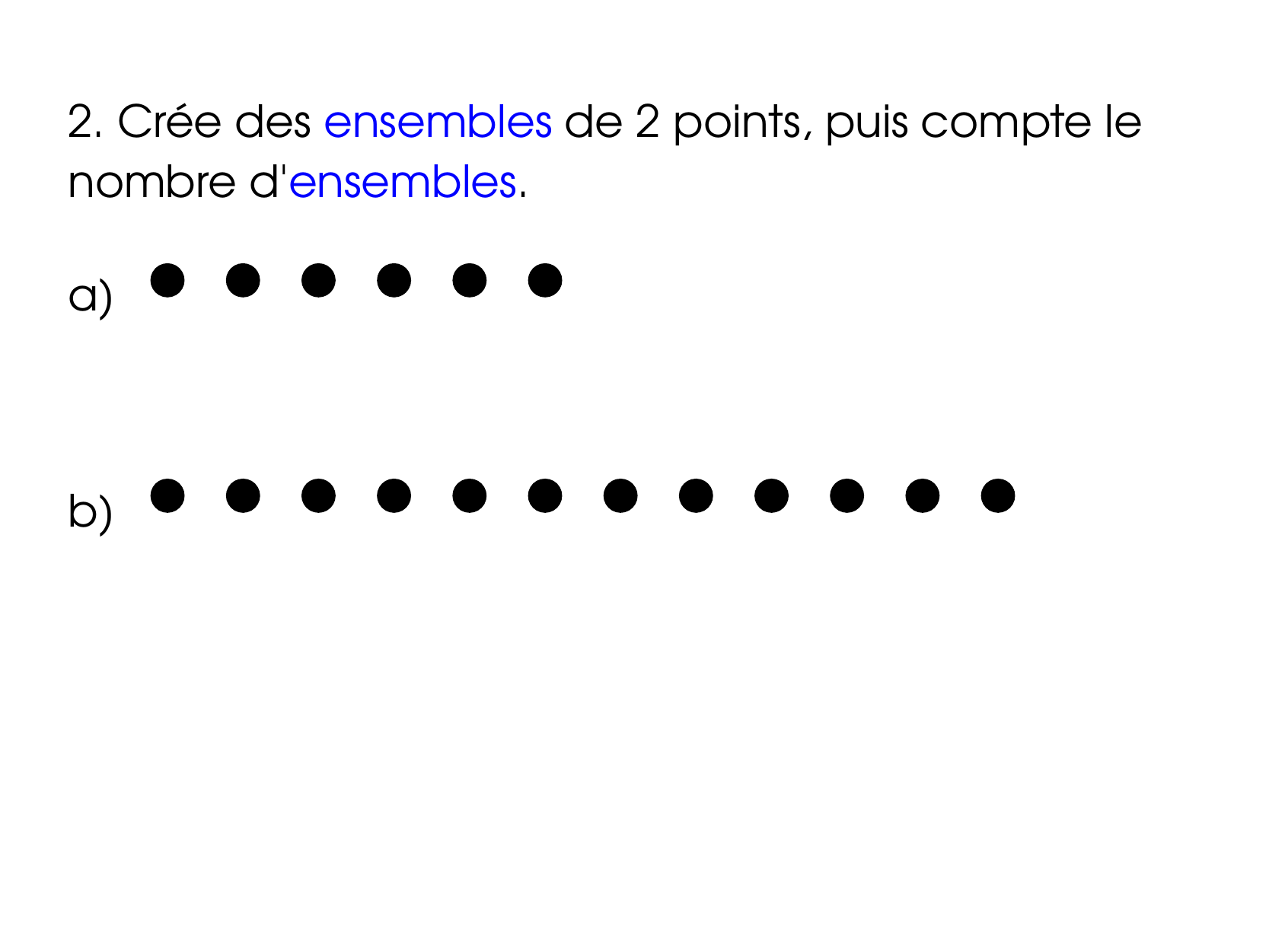

2. Crée des ensembles de 2 points, puis compte le nombre d'ensembles.
a)

b)